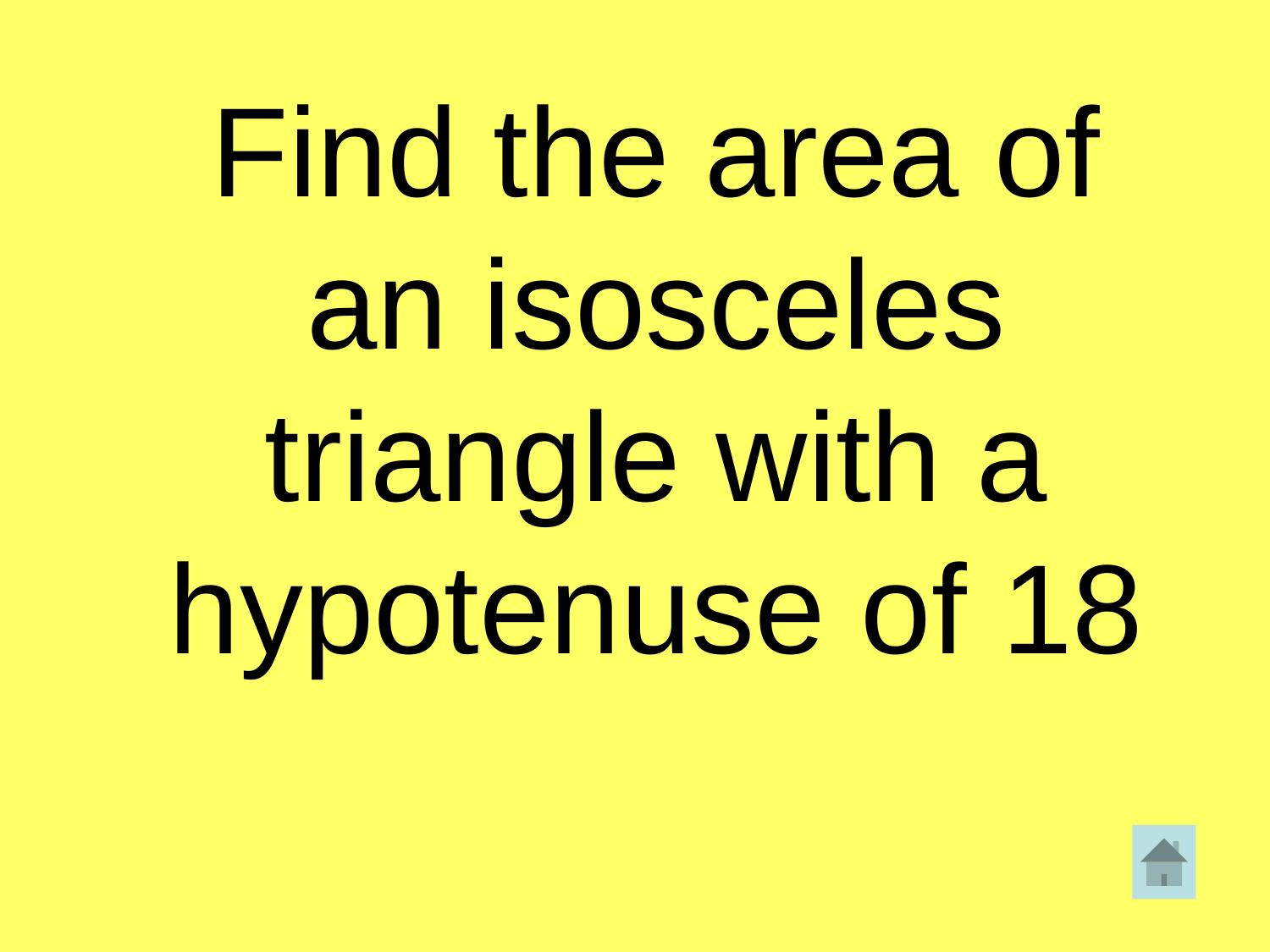

Find the area of an isosceles triangle with a hypotenuse of 18